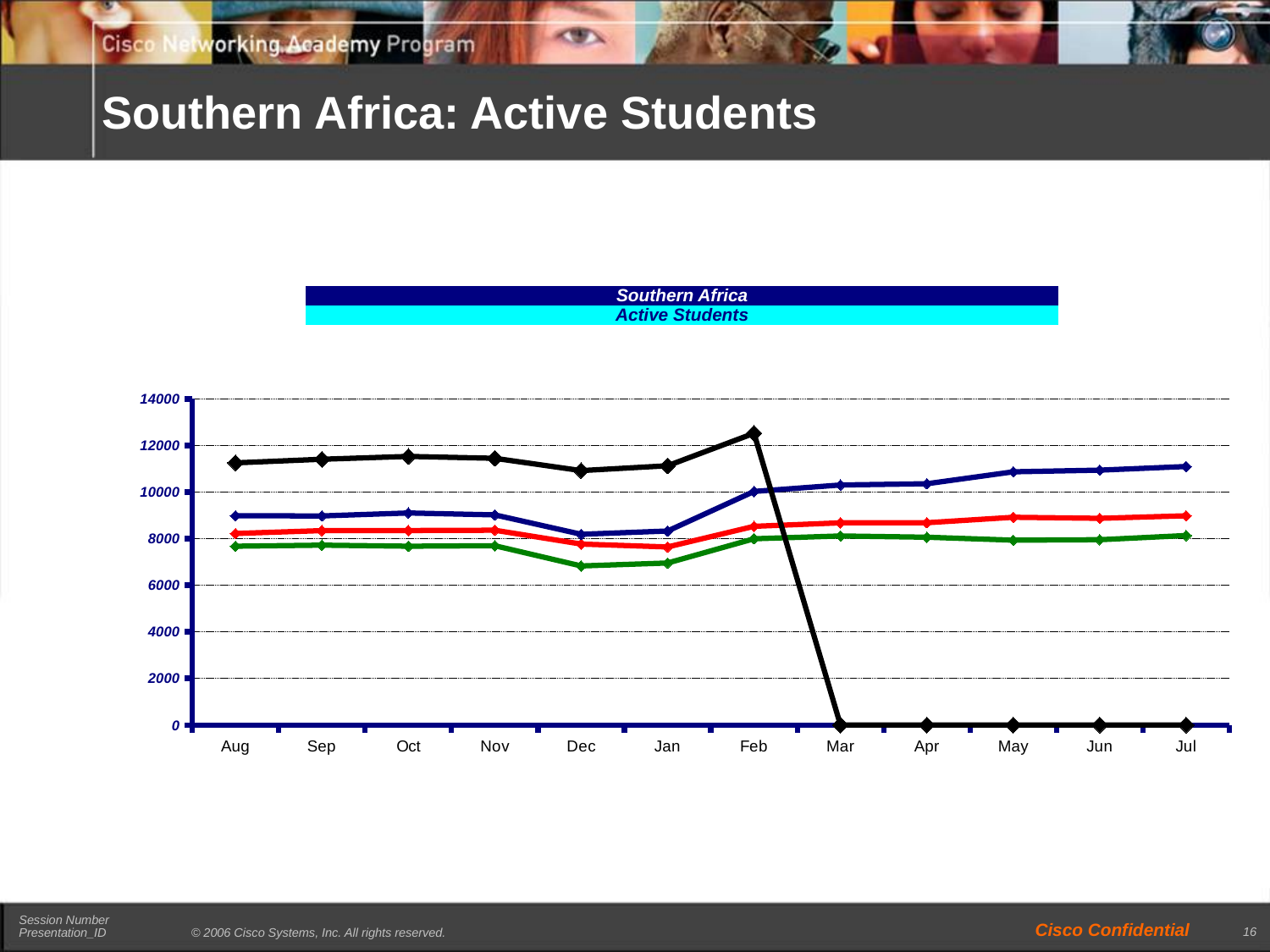

# Southern Africa: Active Students
|  |  | Southern Africa |  |  |  |  |  |  |  |  |  |  |  |
| --- | --- | --- | --- | --- | --- | --- | --- | --- | --- | --- | --- | --- | --- |
|  |  | Active Students |  |  |  |  |  |  |  |  |  |  |  |
|  |  |  |  |  |  |  |  |  |  |  |  |  |  |
|  |  |  |  |  |  |  |  |  |  |  |  |  |  |
|  |  |  |  |  |  |  |  |  |  |  |  |  |  |
|  |  |  |  |  |  |  |  |  |  |  |  |  |  |
|  |  |  |  |  |  |  |  |  |  |  |  |  |  |
|  |  |  |  |  |  |  |  |  |  |  |  |  |  |
|  |  |  |  |  |  |  |  |  |  |  |  |  |  |
|  |  |  |  |  |  |  |  |  |  |  |  |  |  |
|  |  |  |  |  |  |  |  |  |  |  |  |  |  |
|  |  |  |  |  |  |  |  |  |  |  |  |  |  |
|  |  |  |  |  |  |  |  |  |  |  |  |  |  |
|  |  |  |  |  |  |  |  |  |  |  |  |  |  |
|  |  |  |  |  |  |  |  |  |  |  |  |  |  |
|  |  |  |  |  |  |  |  |  |  |  |  |  |  |
|  |  |  |  |  |  |  |  |  |  |  |  |  |  |
|  |  |  |  |  |  |  |  |  |  |  |  |  |  |
|  |  |  |  |  |  |  |  |  |  |  |  |  |  |

### Chart

| Category | FY-2007 | FY-2008 | FY-2009 | FY-2010 |
|---|---|---|---|---|
| Aug | 7675.0 | 8221.0 | 8982.0 | 11254.0 |
| Sep | 7719.0 | 8345.0 | 8975.0 | 11408.0 |
| Oct | 7675.0 | 8348.0 | 9102.0 | 11529.0 |
| Nov | 7696.0 | 8362.0 | 9019.0 | 11449.0 |
| Dec | 6828.0 | 7767.0 | 8188.0 | 10921.0 |
| Jan | 6953.0 | 7642.0 | 8326.0 | 11128.0 |
| Feb | 7994.0 | 8528.0 | 10026.0 | 12522.0 |
| Mar | 8115.0 | 8679.0 | 10303.0 | None |
| Apr | 8060.0 | 8683.0 | 10357.0 | None |
| May | 7934.0 | 8917.0 | 10870.0 | None |
| Jun | 7954.0 | 8872.0 | 10939.0 | None |
| Jul | 8134.0 | 8982.0 | 11097.0 | None |